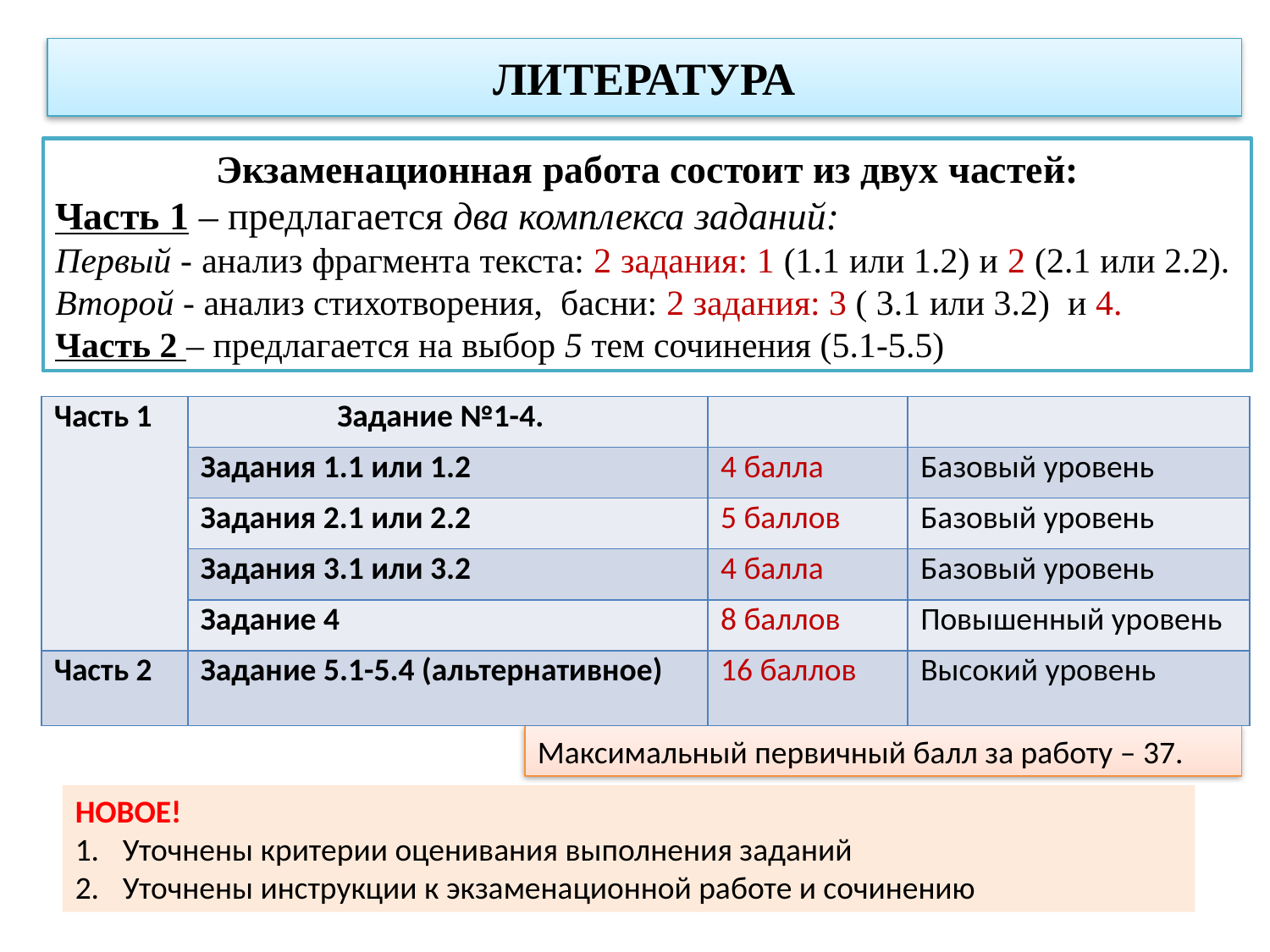

# ЛИТЕРАТУРА
Экзаменационная работа состоит из двух частей:
Часть 1 – предлагается два комплекса заданий:
Первый - анализ фрагмента текста: 2 задания: 1 (1.1 или 1.2) и 2 (2.1 или 2.2).  Второй - анализ стихотворения,  басни: 2 задания: 3 ( 3.1 или 3.2)  и 4.
Часть 2 – предлагается на выбор 5 тем сочинения (5.1-5.5)
| Часть 1 | Задание №1-4. |  |  |
| --- | --- | --- | --- |
|  | Задания 1.1 или 1.2 | 4 балла | Базовый уровень |
|  | Задания 2.1 или 2.2 | 5 баллов | Базовый уровень |
|  | Задания 3.1 или 3.2 | 4 балла | Базовый уровень |
|  | Задание 4 | 8 баллов | Повышенный уровень |
| Часть 2 | Задание 5.1-5.4 (альтернативное) | 16 баллов | Высокий уровень |
Максимальный первичный балл за работу – 37.
НОВОЕ!
Уточнены критерии оценивания выполнения заданий
Уточнены инструкции к экзаменационной работе и сочинению